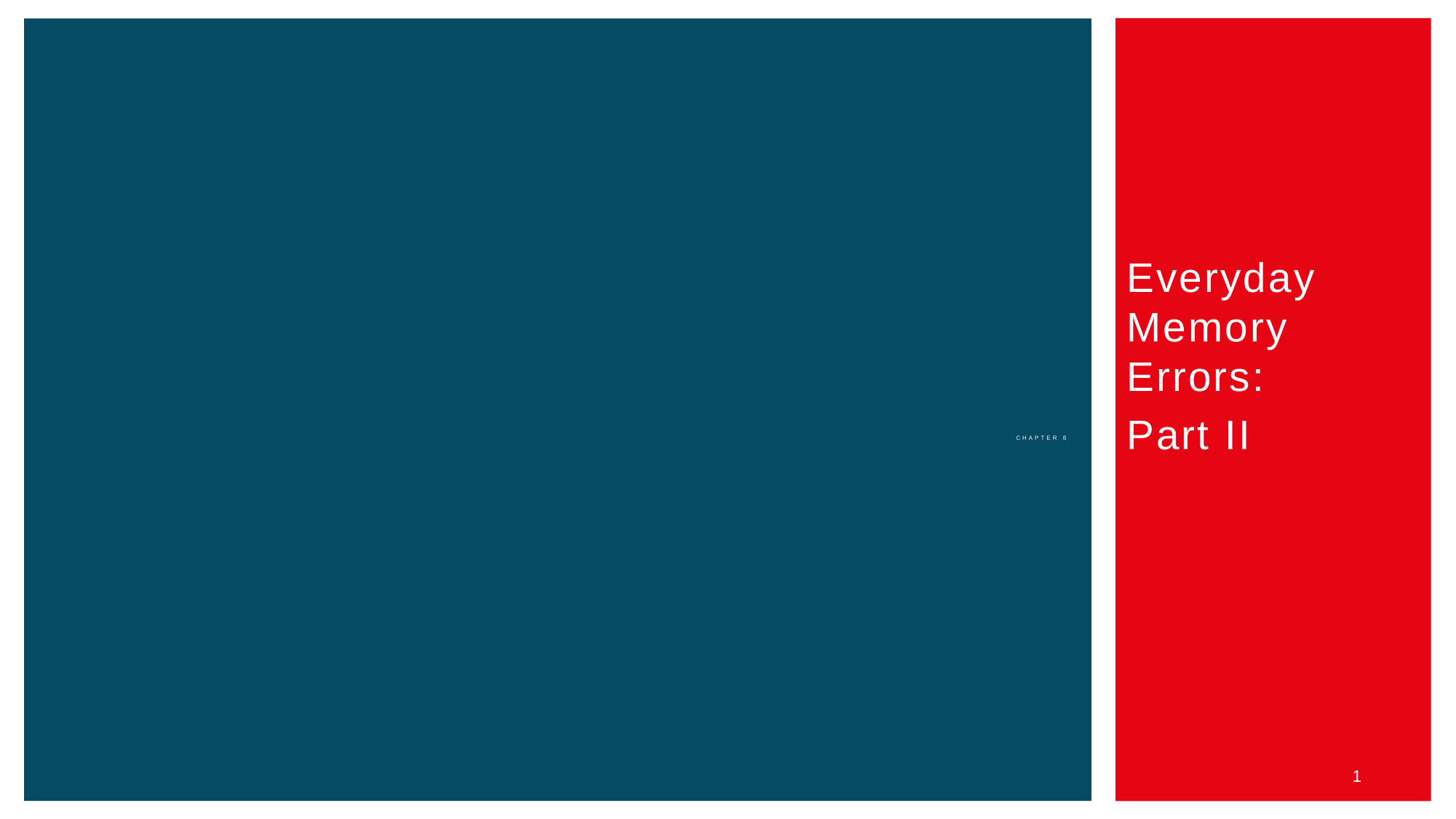

Everyday Memory Errors:
Part II
# Chapter 8

1